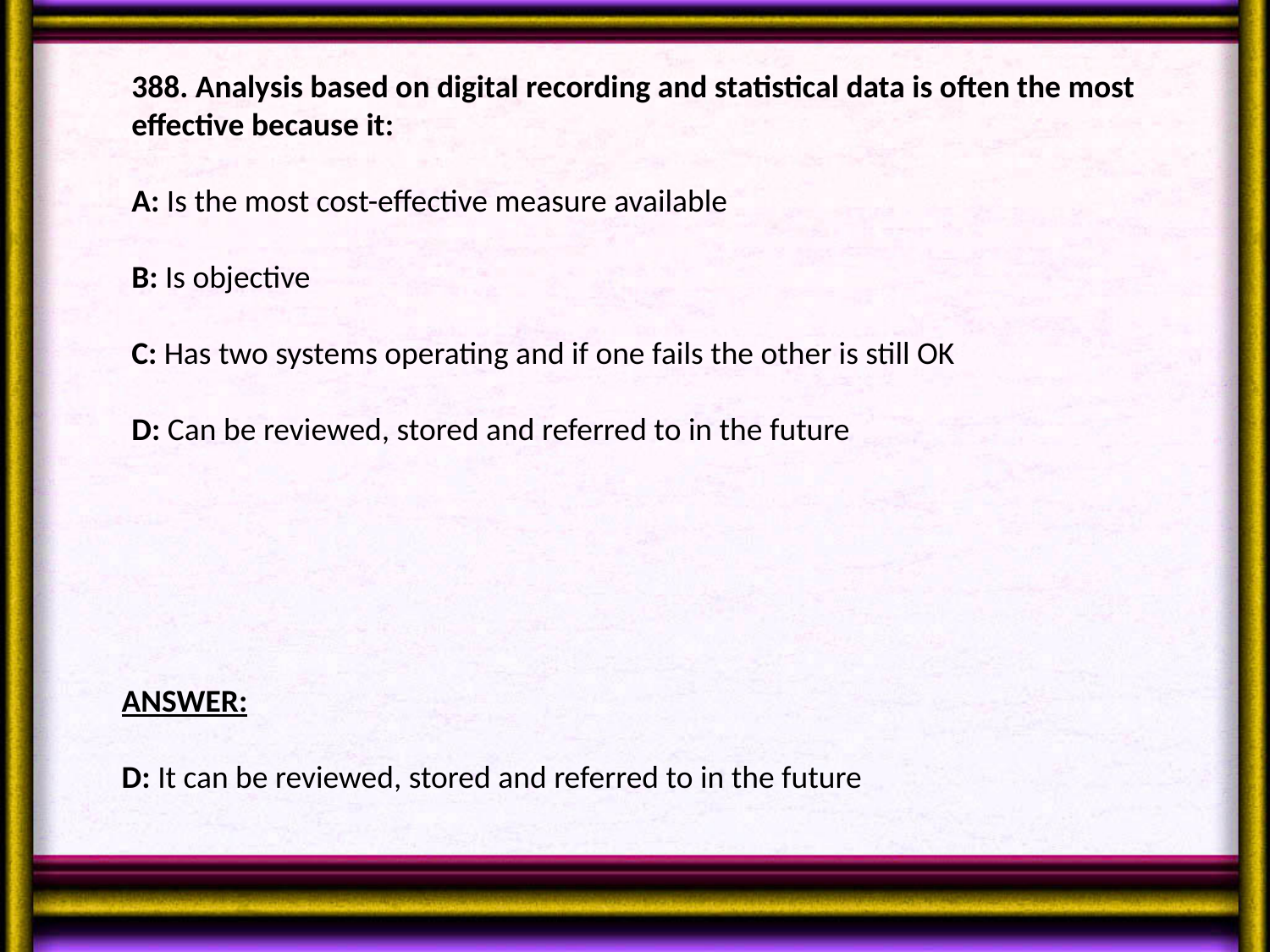

388. Analysis based on digital recording and statistical data is often the most effective because it:

A: Is the most cost-effective measure available

B: Is objective

C: Has two systems operating and if one fails the other is still OK

D: Can be reviewed, stored and referred to in the future

ANSWER:

D: It can be reviewed, stored and referred to in the future